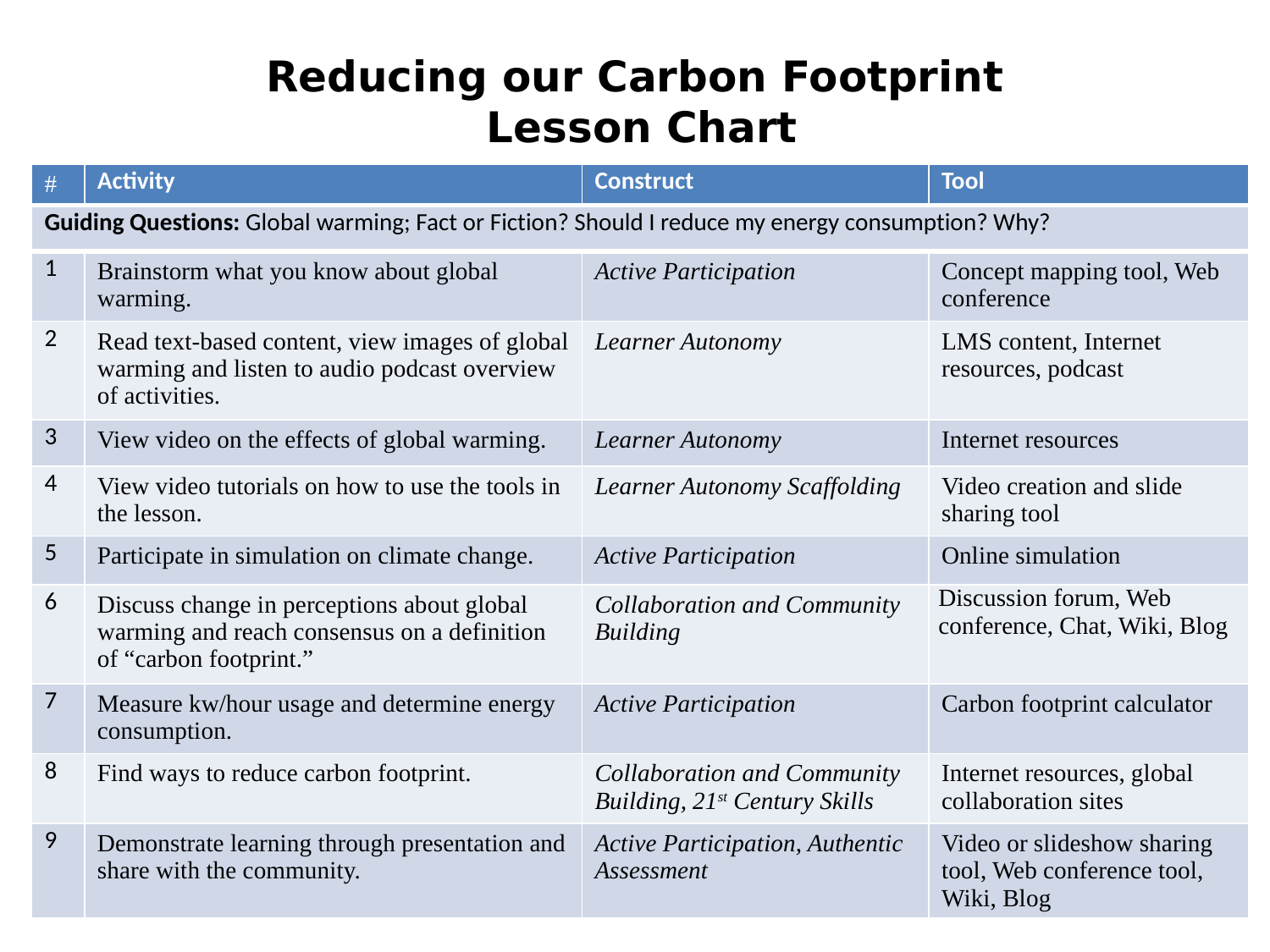

# Reducing our Carbon Footprint Lesson Chart
| # | Activity | Construct | Tool |
| --- | --- | --- | --- |
| Guiding Questions: Global warming; Fact or Fiction? Should I reduce my energy consumption? Why? |  |  |  |
| 1 | Brainstorm what you know about global warming. | Active Participation | Concept mapping tool, Web conference |
| 2 | Read text-based content, view images of global warming and listen to audio podcast overview of activities. | Learner Autonomy | LMS content, Internet resources, podcast |
| 3 | View video on the effects of global warming. | Learner Autonomy | Internet resources |
| 4 | View video tutorials on how to use the tools in the lesson. | Learner Autonomy Scaffolding | Video creation and slide sharing tool |
| 5 | Participate in simulation on climate change. | Active Participation | Online simulation |
| 6 | Discuss change in perceptions about global warming and reach consensus on a definition of “carbon footprint.” | Collaboration and Community Building | Discussion forum, Web conference, Chat, Wiki, Blog |
| 7 | Measure kw/hour usage and determine energy consumption. | Active Participation | Carbon footprint calculator |
| 8 | Find ways to reduce carbon footprint. | Collaboration and Community Building, 21st Century Skills | Internet resources, global collaboration sites |
| 9 | Demonstrate learning through presentation and share with the community. | Active Participation, Authentic Assessment | Video or slideshow sharing tool, Web conference tool, Wiki, Blog |